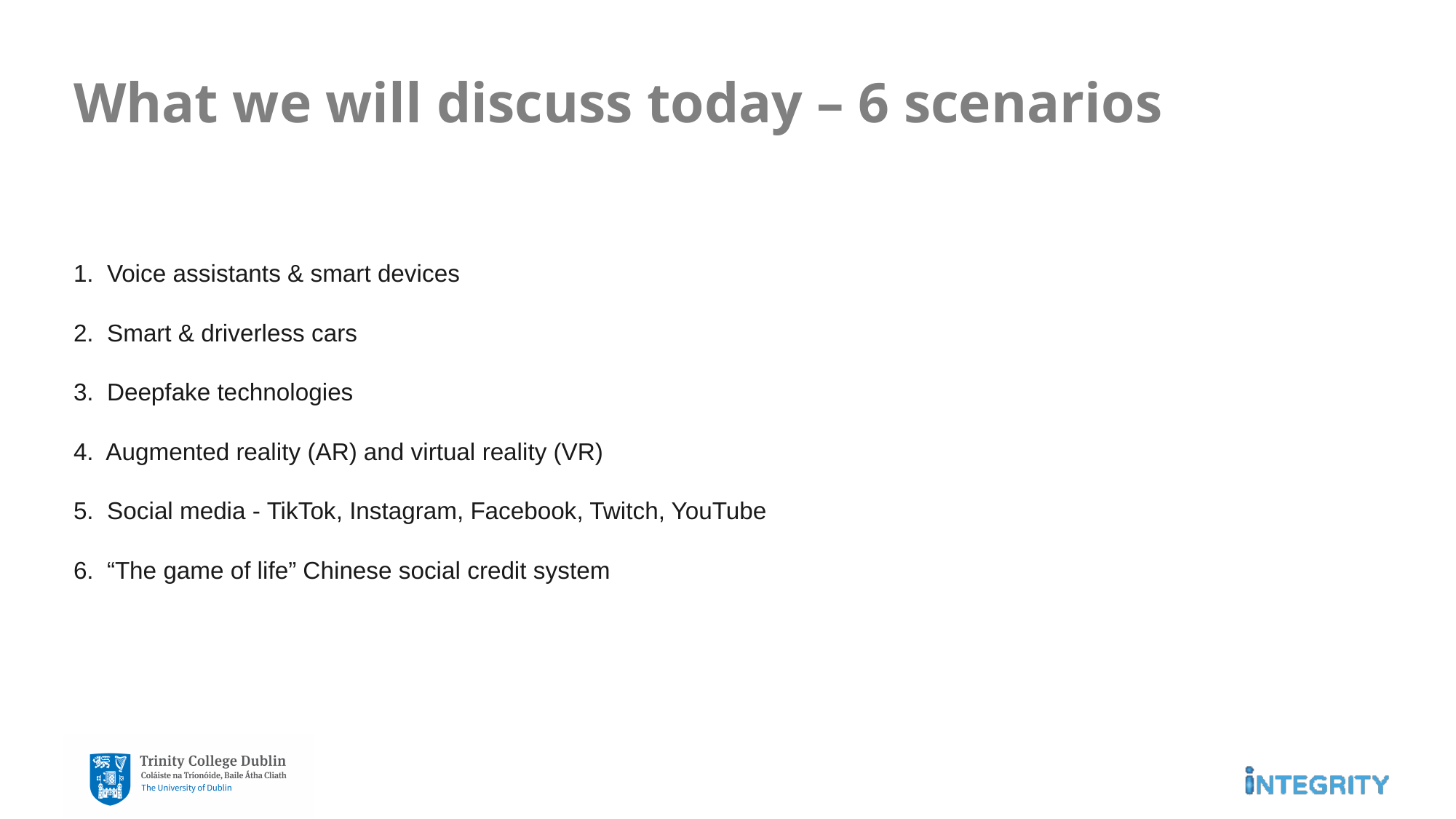

# What we will discuss today – 6 scenarios
1.  Voice assistants & smart devices
2.  Smart & driverless cars
3.  Deepfake technologies
4.  Augmented reality (AR) and virtual reality (VR)
5.  Social media - TikTok, Instagram, Facebook, Twitch, YouTube
6.  “The game of life” Chinese social credit system